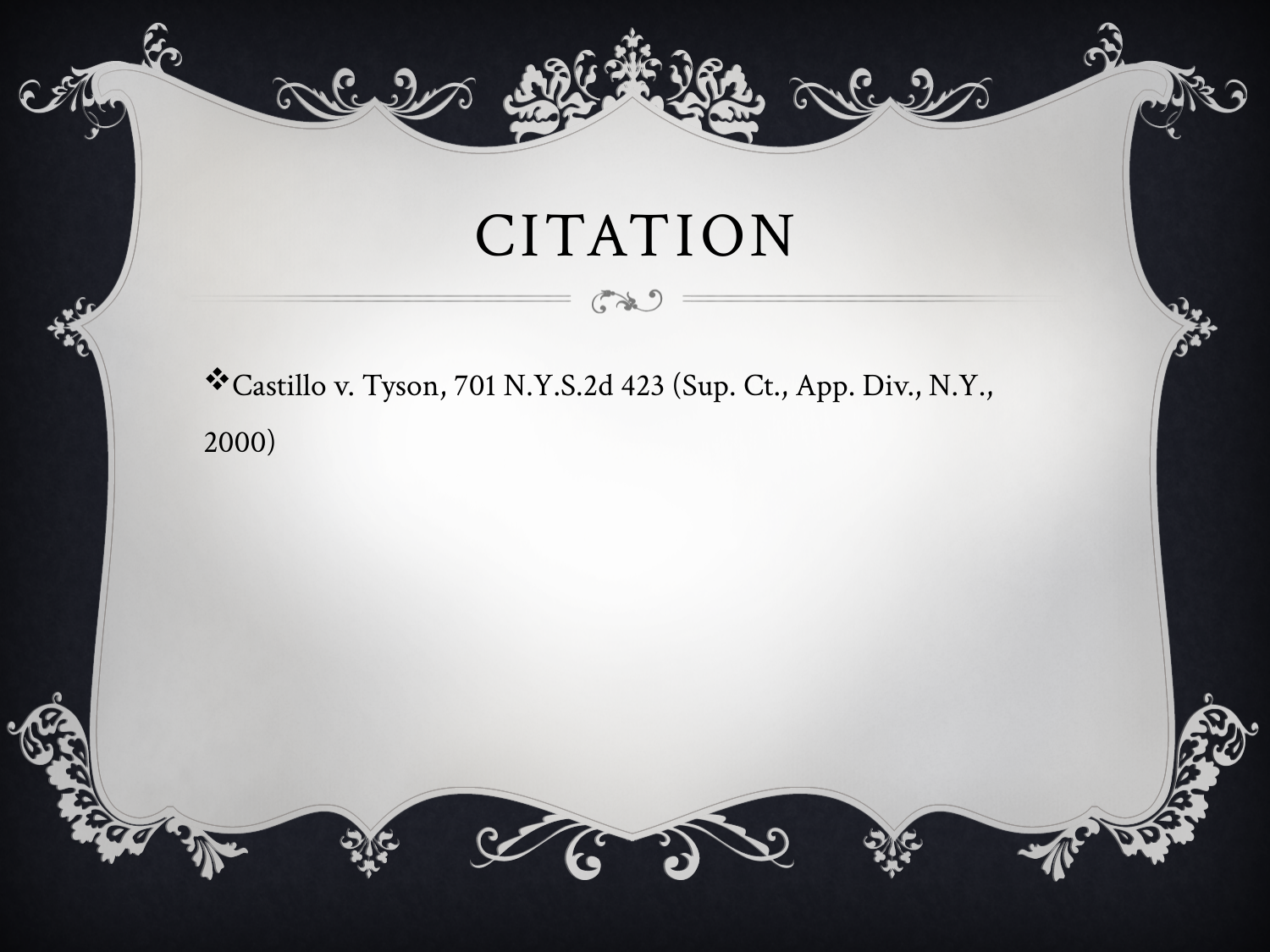

# citation
Castillo v. Tyson, 701 N.Y.S.2d 423 (Sup. Ct., App. Div., N.Y., 2000)